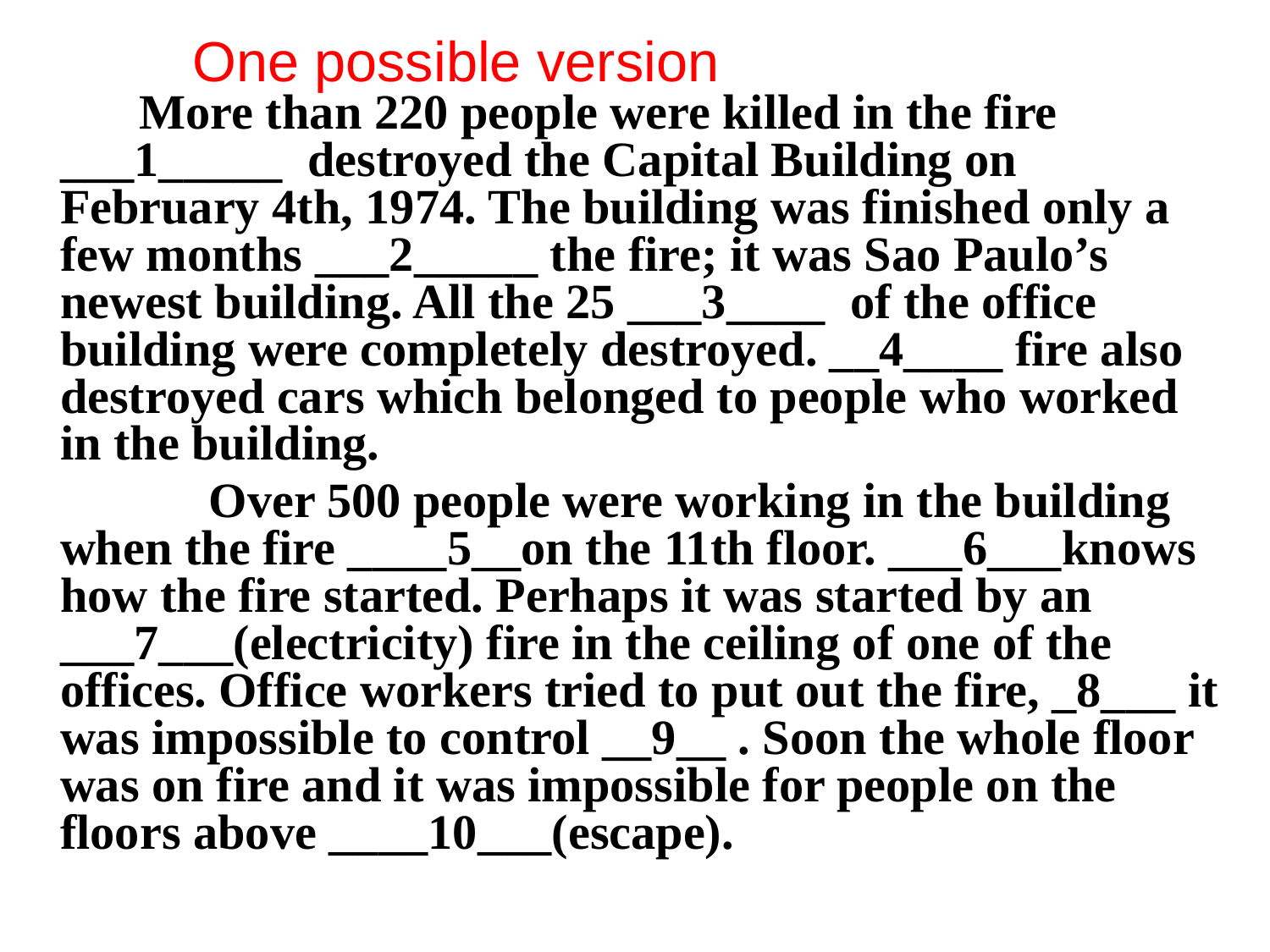

One possible version

            More than 220 people were killed in the fire ___1_____  destroyed the Capital Building on February 4th, 1974. The building was finished only a few months ___2_____ the fire; it was Sao Paulo’s newest building. All the 25 ___3____  of the office building were completely destroyed. __4____ fire also destroyed cars which belonged to people who worked in the building.
                Over 500 people were working in the building when the fire ____5__on the 11th floor. ___6___knows how the fire started. Perhaps it was started by an ___7___(electricity) fire in the ceiling of one of the offices. Office workers tried to put out the fire, _8___ it was impossible to control __9__ . Soon the whole floor was on fire and it was impossible for people on the floors above ____10___(escape).